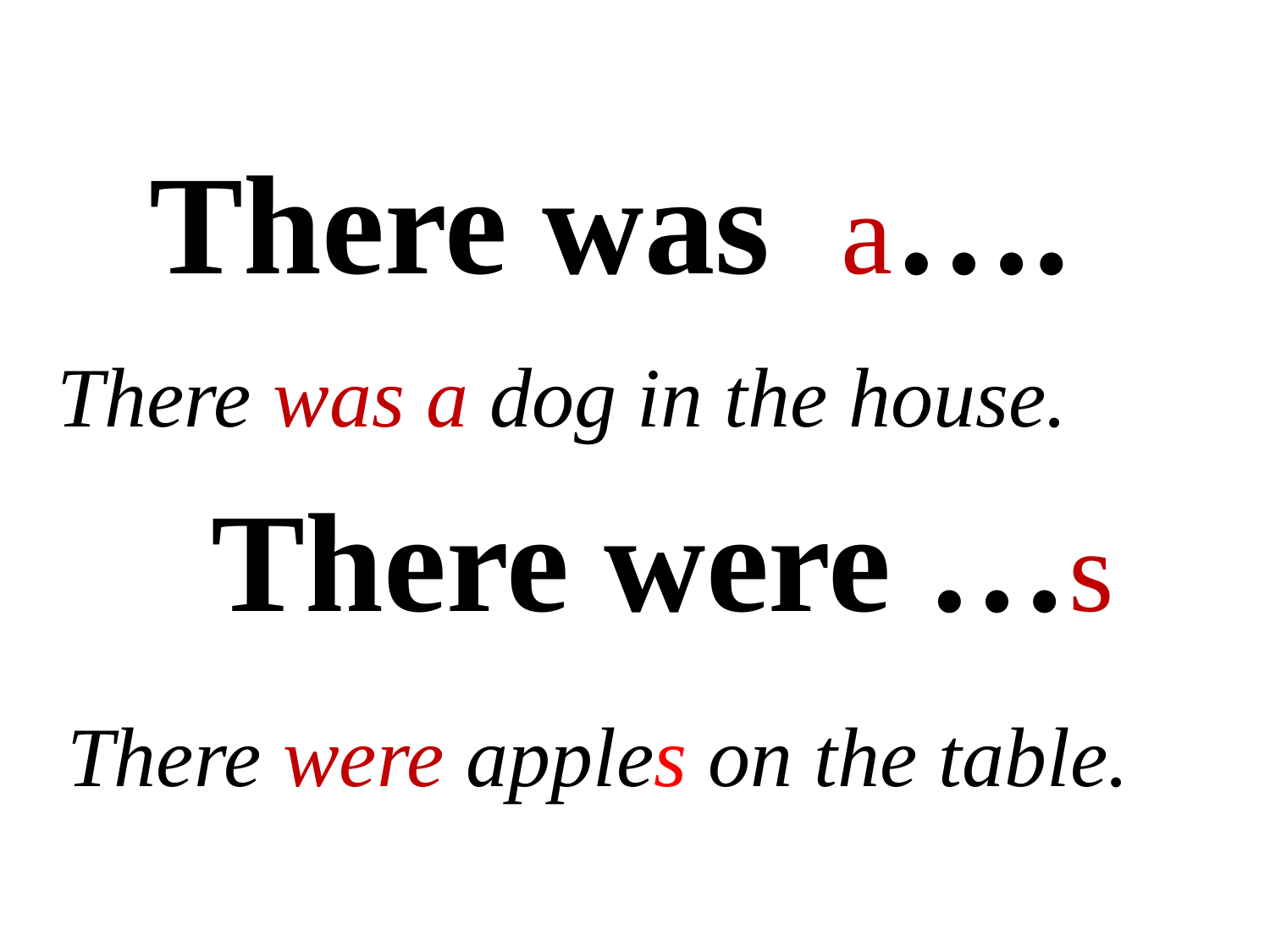

There was  a….

 There were …s
There was a dog in the house.
There were apples on the table.